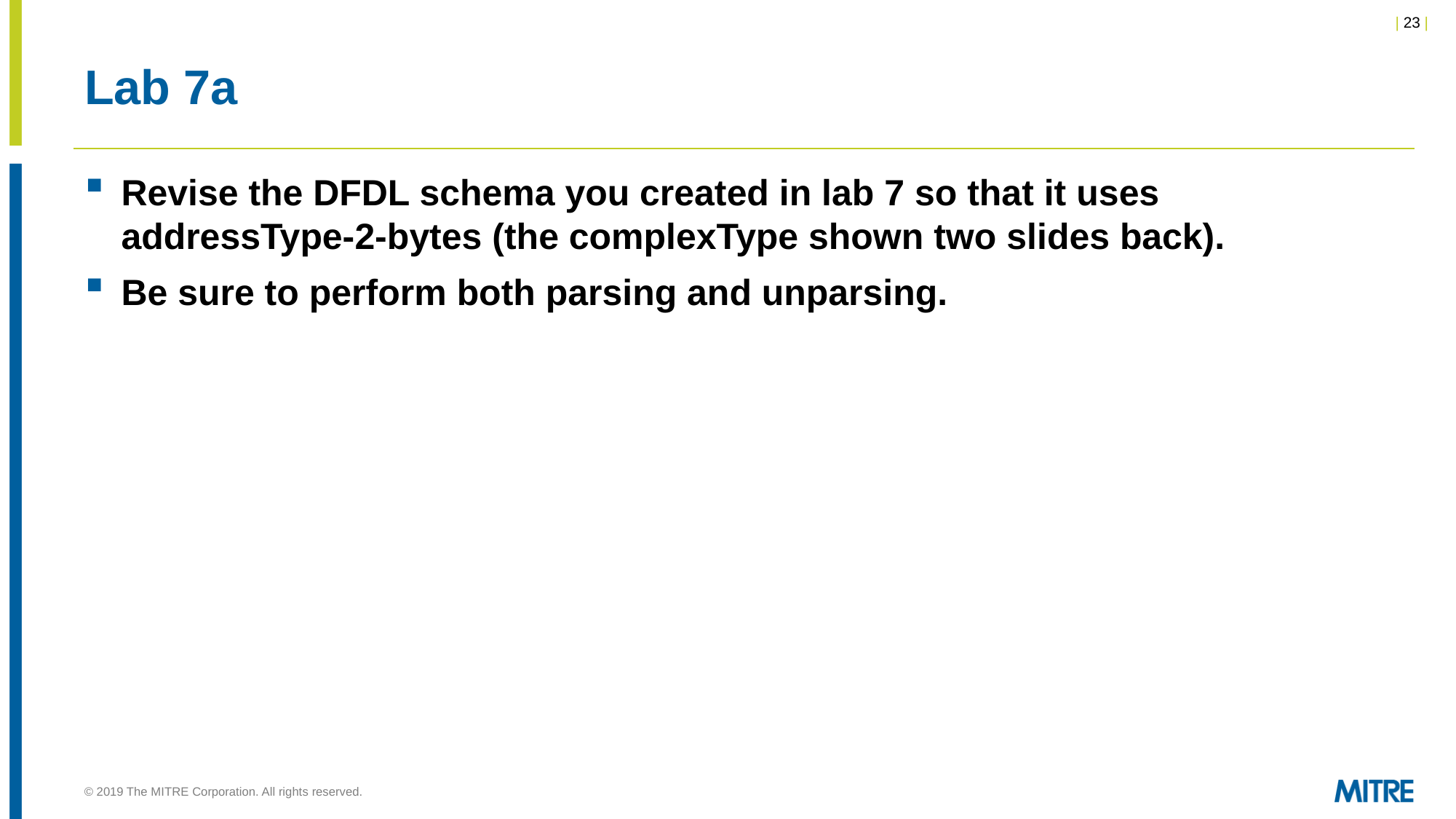

# Lab 7a
Revise the DFDL schema you created in lab 7 so that it uses
addressType-2-bytes (the complexType shown two slides back).
Be sure to perform both parsing and unparsing.
© 2019 The MITRE Corporation. All rights reserved.